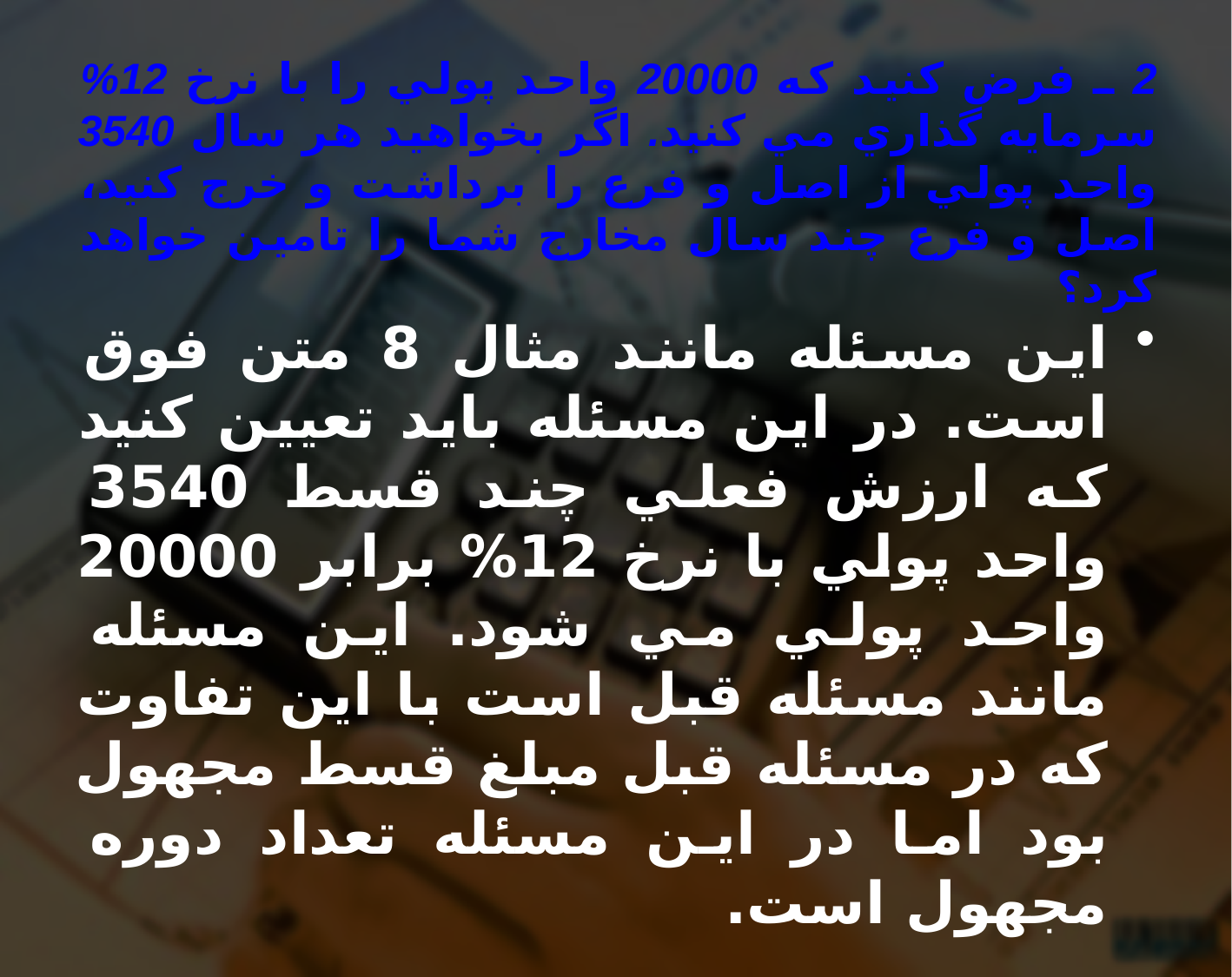

# 2 ـ فرض كنيد كه 20000 واحد پولي را با نرخ 12% سرمايه گذاري مي كنيد. اگر بخواهيد هر سال 3540 واحد پولي از اصل و فرع را برداشت و خرج كنيد، اصل و فرع چند سال مخارج شما را تامين خواهد كرد؟
اين مسئله مانند مثال 8 متن فوق است. در اين مسئله بايد تعيين كنيد كه ارزش فعلي چند قسط 3540 واحد پولي با نرخ 12% برابر 20000 واحد پولي مي شود. اين مسئله مانند مسئله قبل است با اين تفاوت كه در مسئله قبل مبلغ قسط مجهول بود اما در اين مسئله تعداد دوره مجهول است.